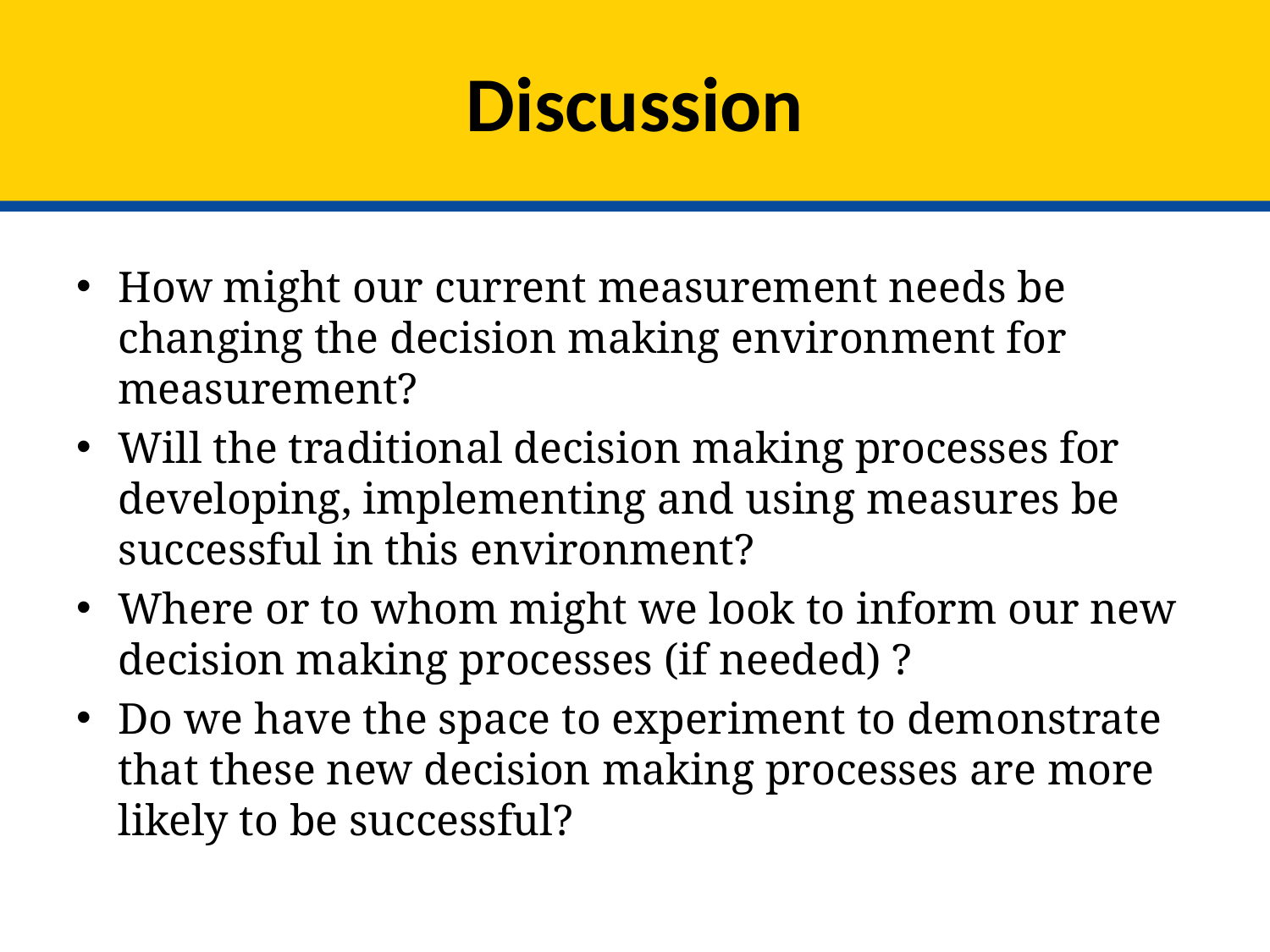

# Discussion
How might our current measurement needs be changing the decision making environment for measurement?
Will the traditional decision making processes for developing, implementing and using measures be successful in this environment?
Where or to whom might we look to inform our new decision making processes (if needed) ?
Do we have the space to experiment to demonstrate that these new decision making processes are more likely to be successful?